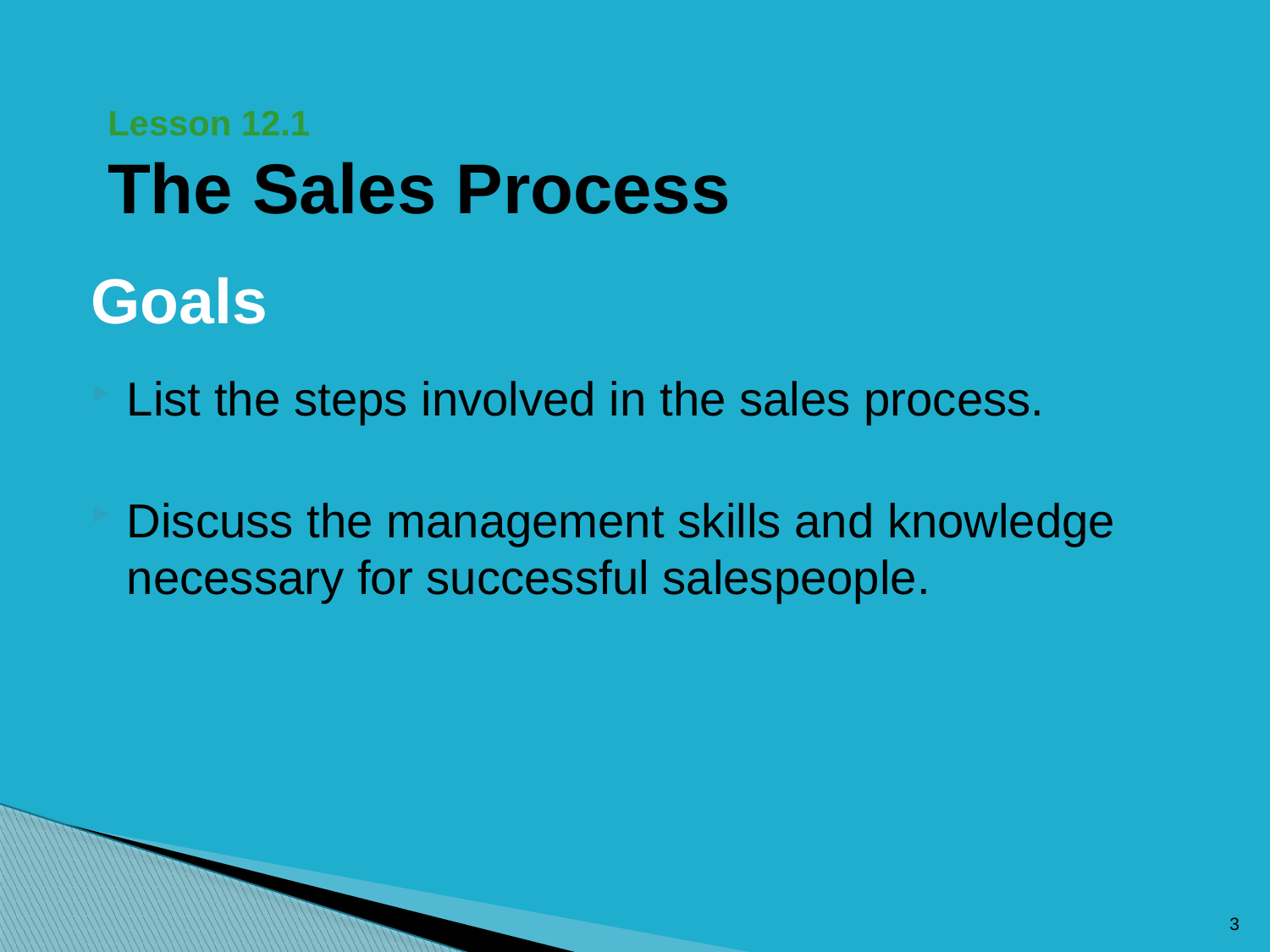

# Lesson 12.1 The Sales Process
Goals
List the steps involved in the sales process.
Discuss the management skills and knowledge necessary for successful salespeople.
3